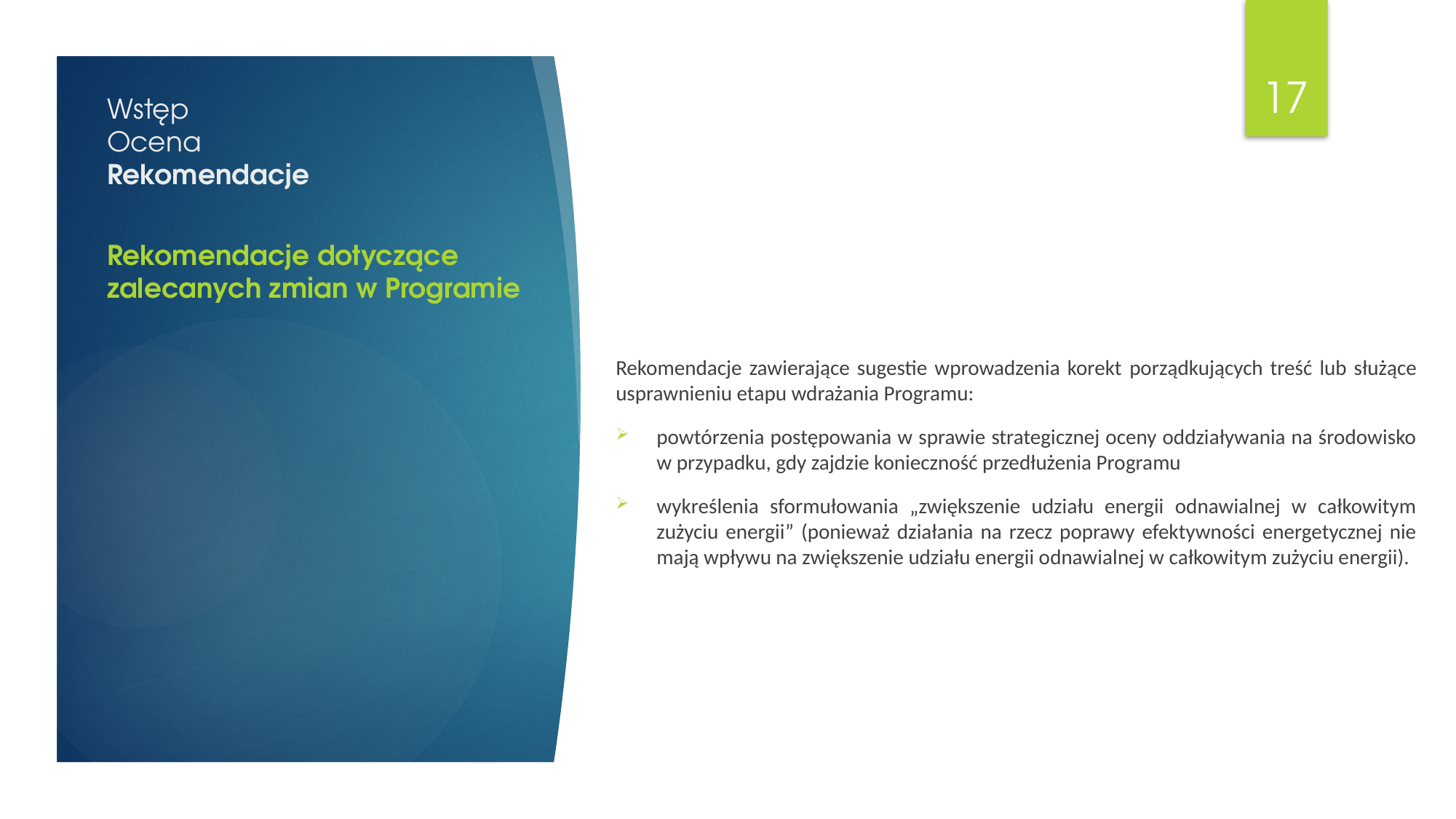

17
Wstęp
Ocena
Rekomendacje

Rekomendacje dotyczące zalecanych zmian w Programie

Rekomendacje zawierające sugestie wprowadzenia korekt porządkujących treść lub służące usprawnieniu etapu wdrażania Programu:
powtórzenia postępowania w sprawie strategicznej oceny oddziaływania na środowisko w przypadku, gdy zajdzie konieczność przedłużenia Programu
wykreślenia sformułowania „zwiększenie udziału energii odnawialnej w całkowitym zużyciu energii” (ponieważ działania na rzecz poprawy efektywności energetycznej nie mają wpływu na zwiększenie udziału energii odnawialnej w całkowitym zużyciu energii).